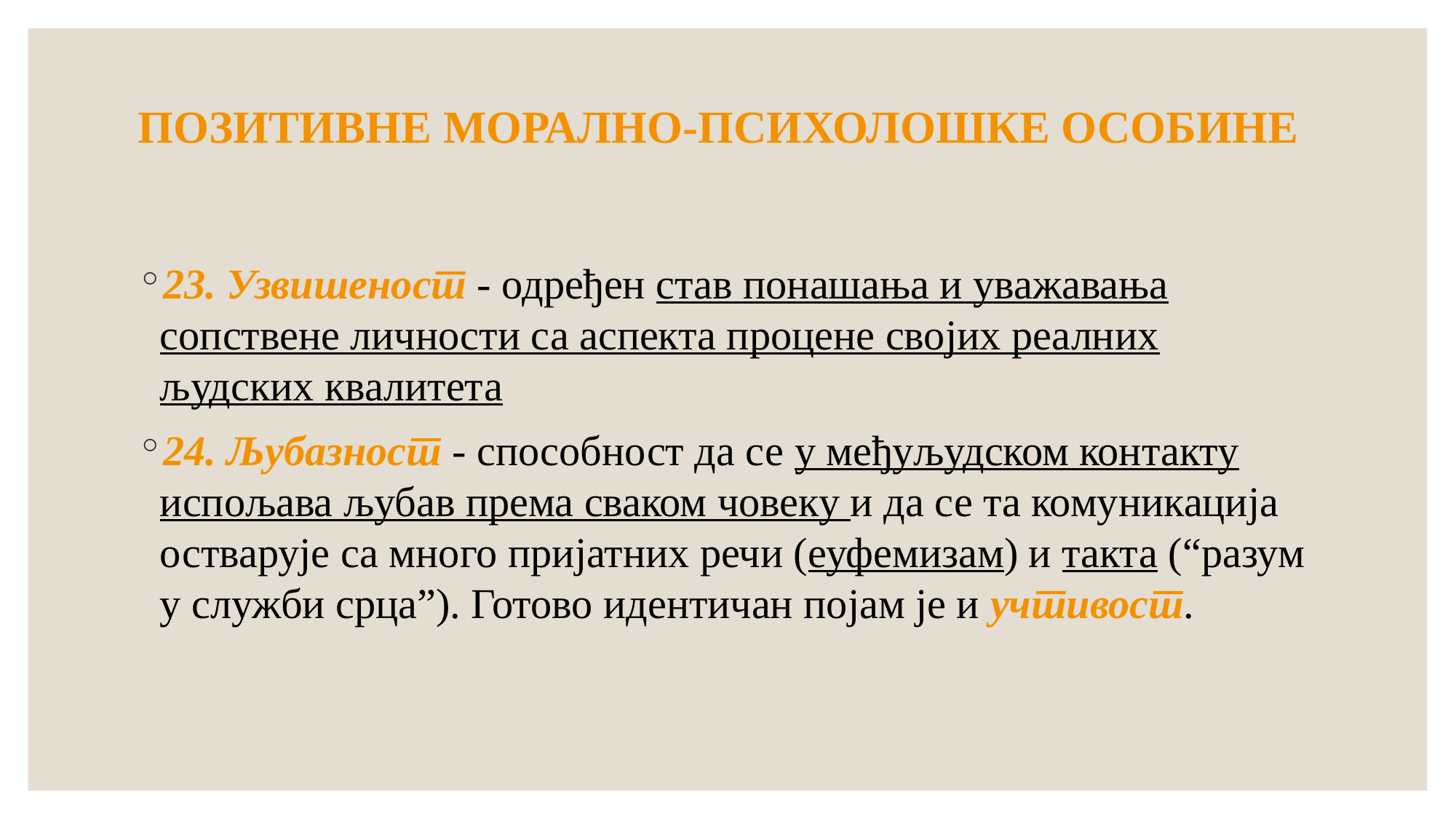

# ПОЗИТИВНЕ МОРАЛНО-ПСИХОЛОШКЕ ОСОБИНЕ
23. Узвишеност - одређен став понашања и уважавања сопствене личности са аспекта процене својих реалних људских квалитета
24. Љубазност - способност да се у међуљудском контакту испољава љубав према сваком човеку и да се та комуникација остварује са много пријатних речи (еуфемизам) и такта (“разум у служби срца”). Готово идентичан појам је и учтивост.